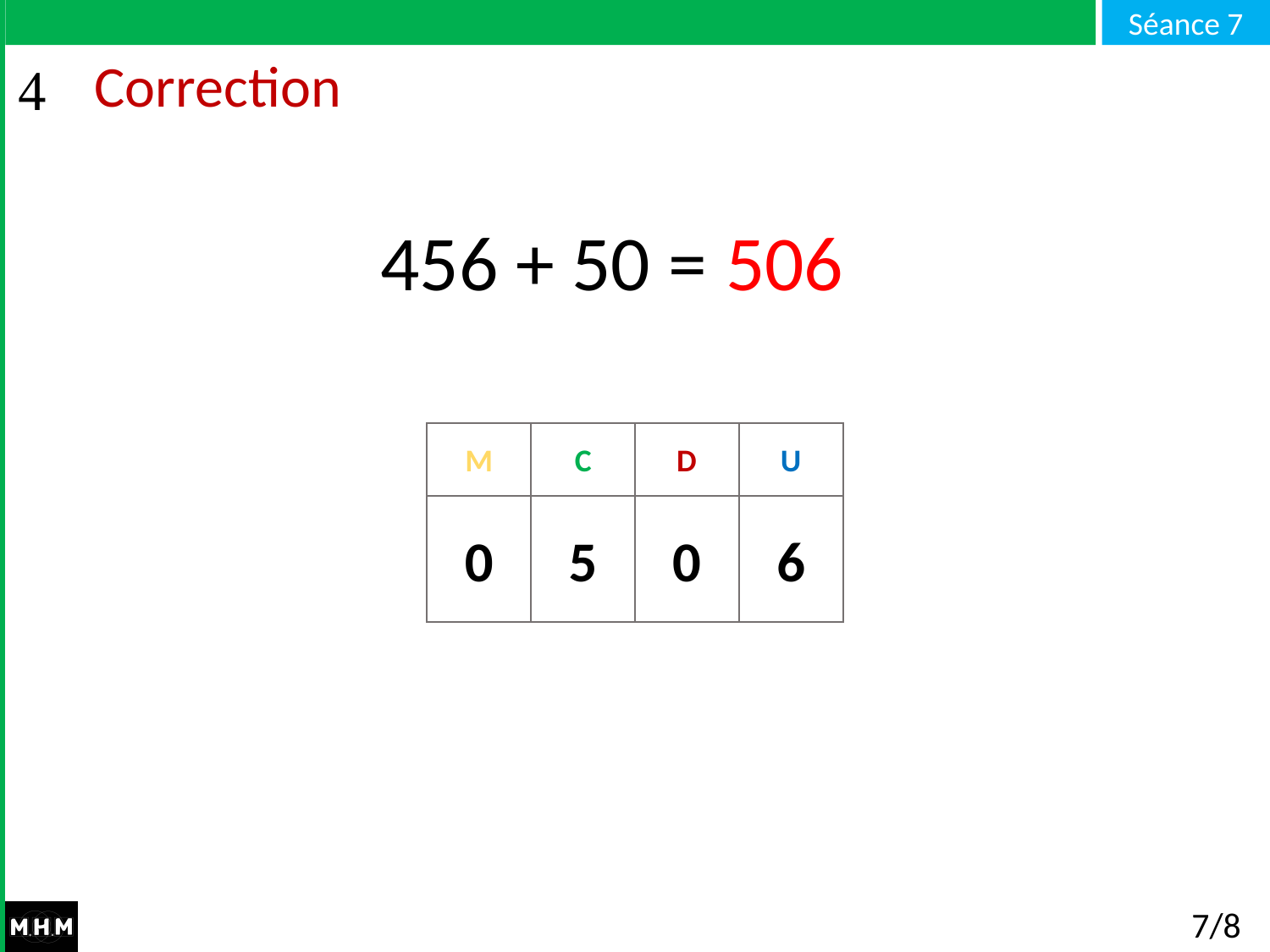

# Correction
456 + 50 =
506
M
C
D
U
0
5
0
6
7/8